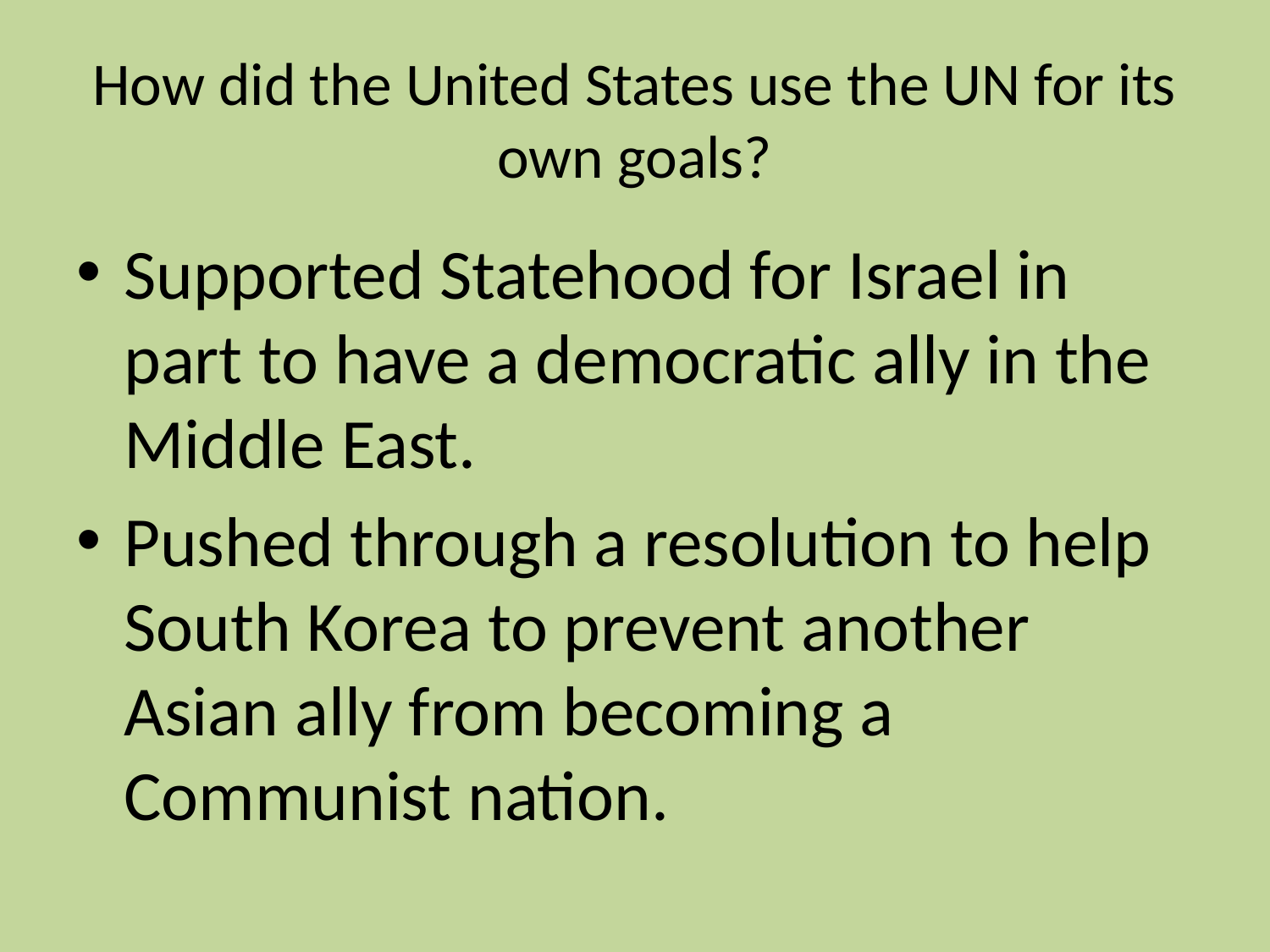

# How did the United States use the UN for its own goals?
Supported Statehood for Israel in part to have a democratic ally in the Middle East.
Pushed through a resolution to help South Korea to prevent another Asian ally from becoming a Communist nation.